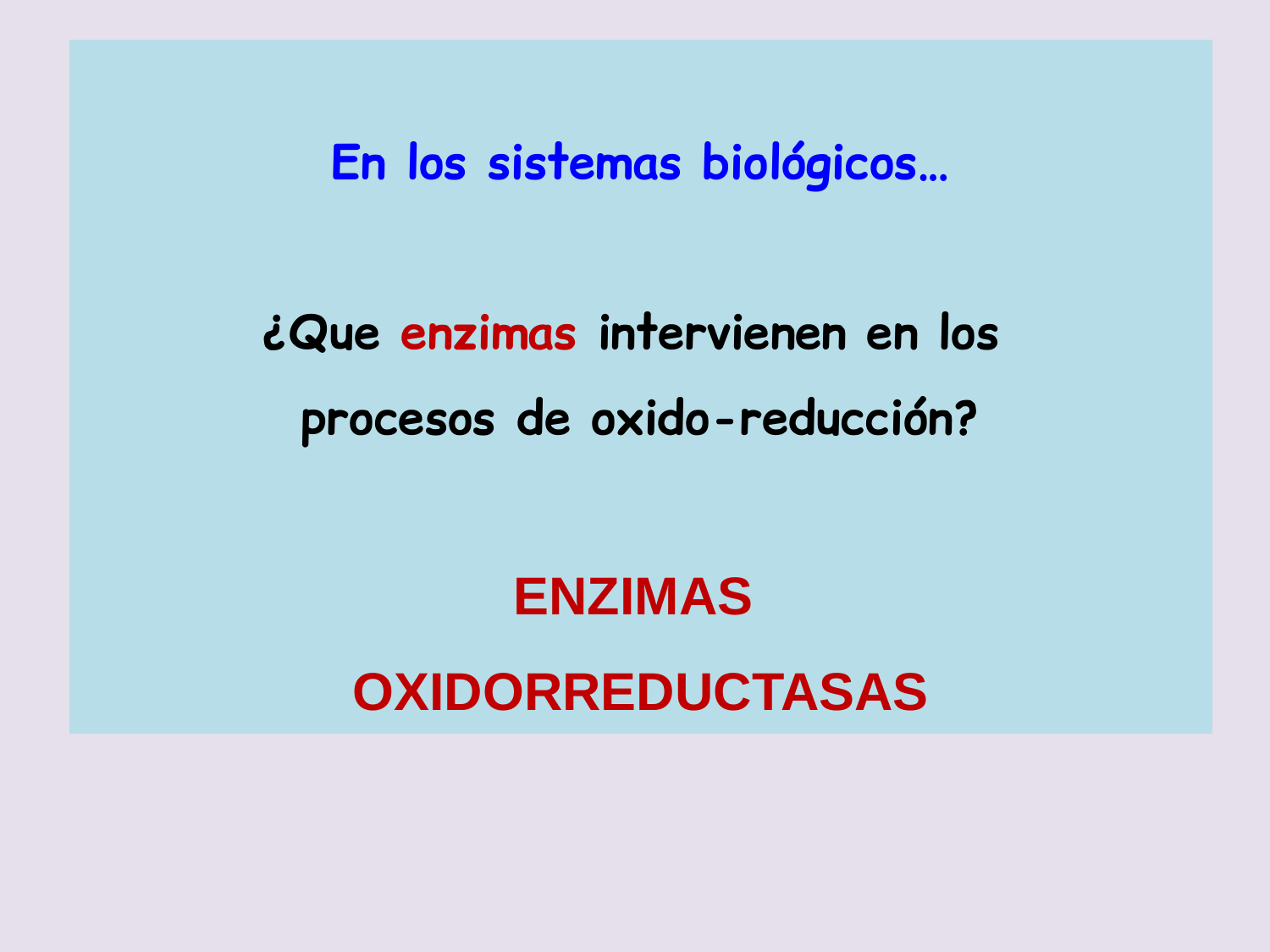

En los sistemas biológicos…

¿Que enzimas intervienen en los
procesos de oxido-reducción?

ENZIMAS
OXIDORREDUCTASAS